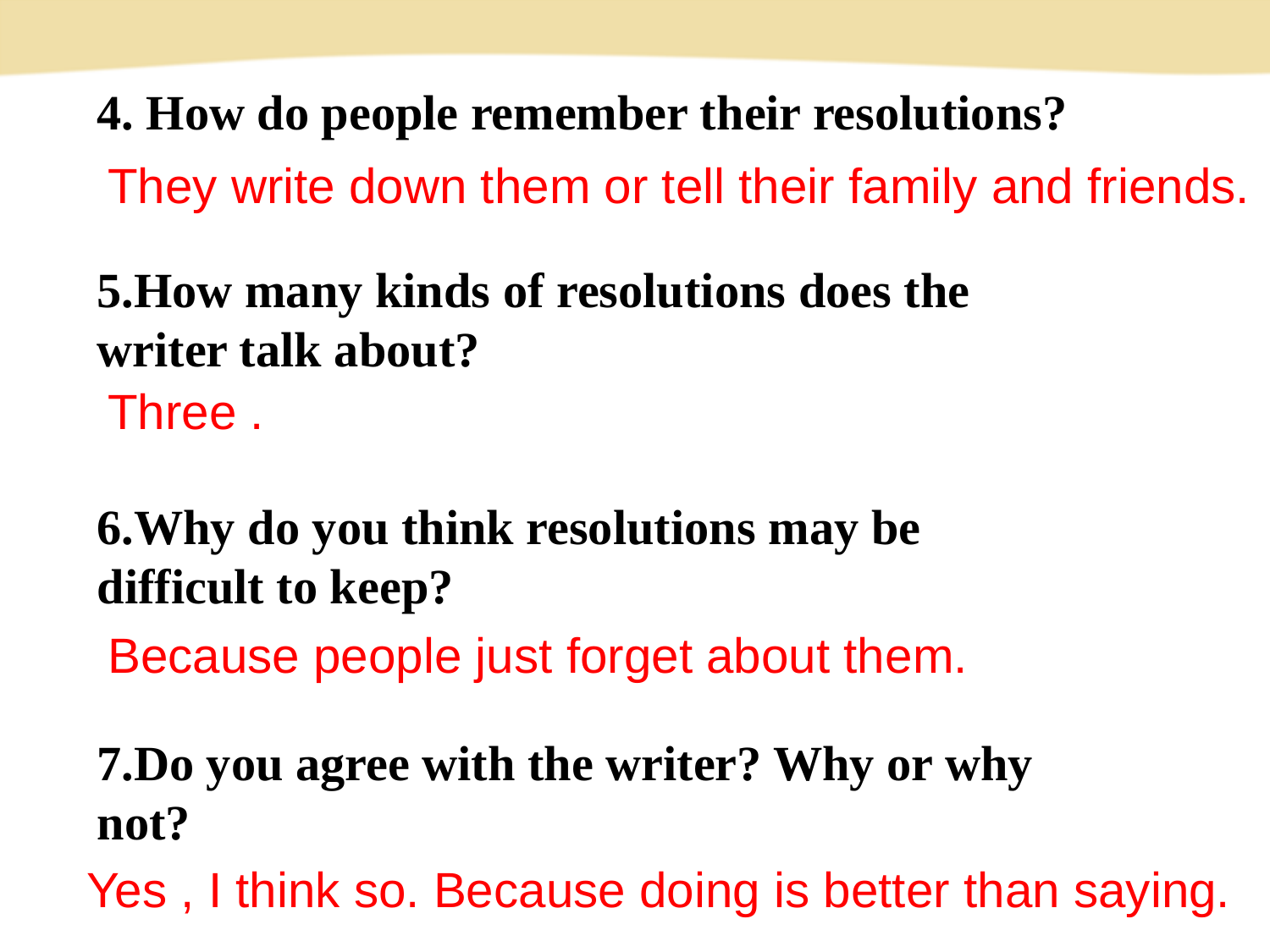

4. How do people remember their resolutions?

5.How many kinds of resolutions does the writer talk about?

6.Why do you think resolutions may be difficult to keep?

7.Do you agree with the writer? Why or why not?

They write down them or tell their family and friends.
Three .
Because people just forget about them.
Yes , I think so. Because doing is better than saying.